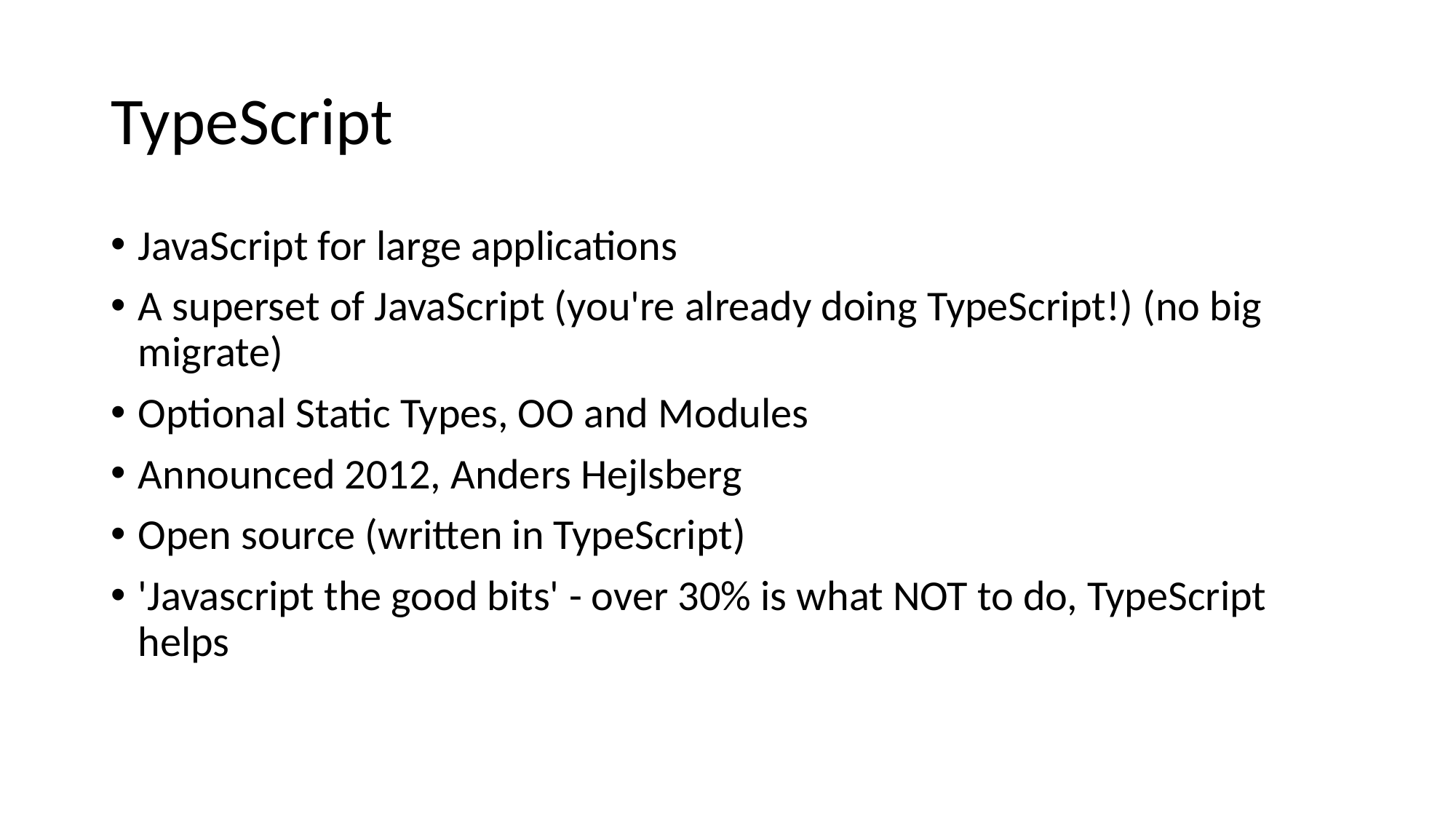

# TypeScript
JavaScript for large applications
A superset of JavaScript (you're already doing TypeScript!) (no big migrate)
Optional Static Types, OO and Modules
Announced 2012, Anders Hejlsberg
Open source (written in TypeScript)
'Javascript the good bits' - over 30% is what NOT to do, TypeScript helps